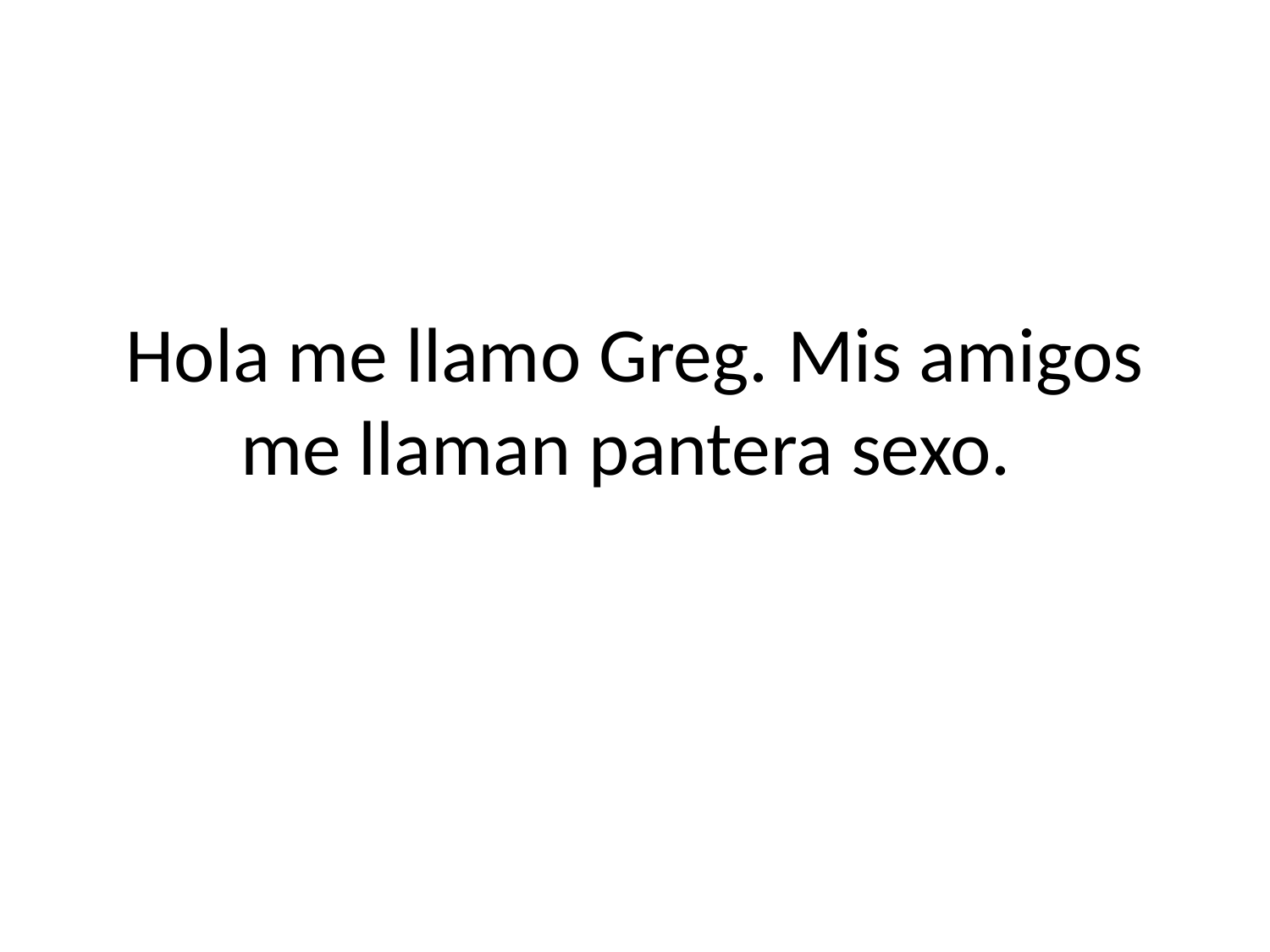

# Hola me llamo Greg. Mis amigos me llaman pantera sexo.